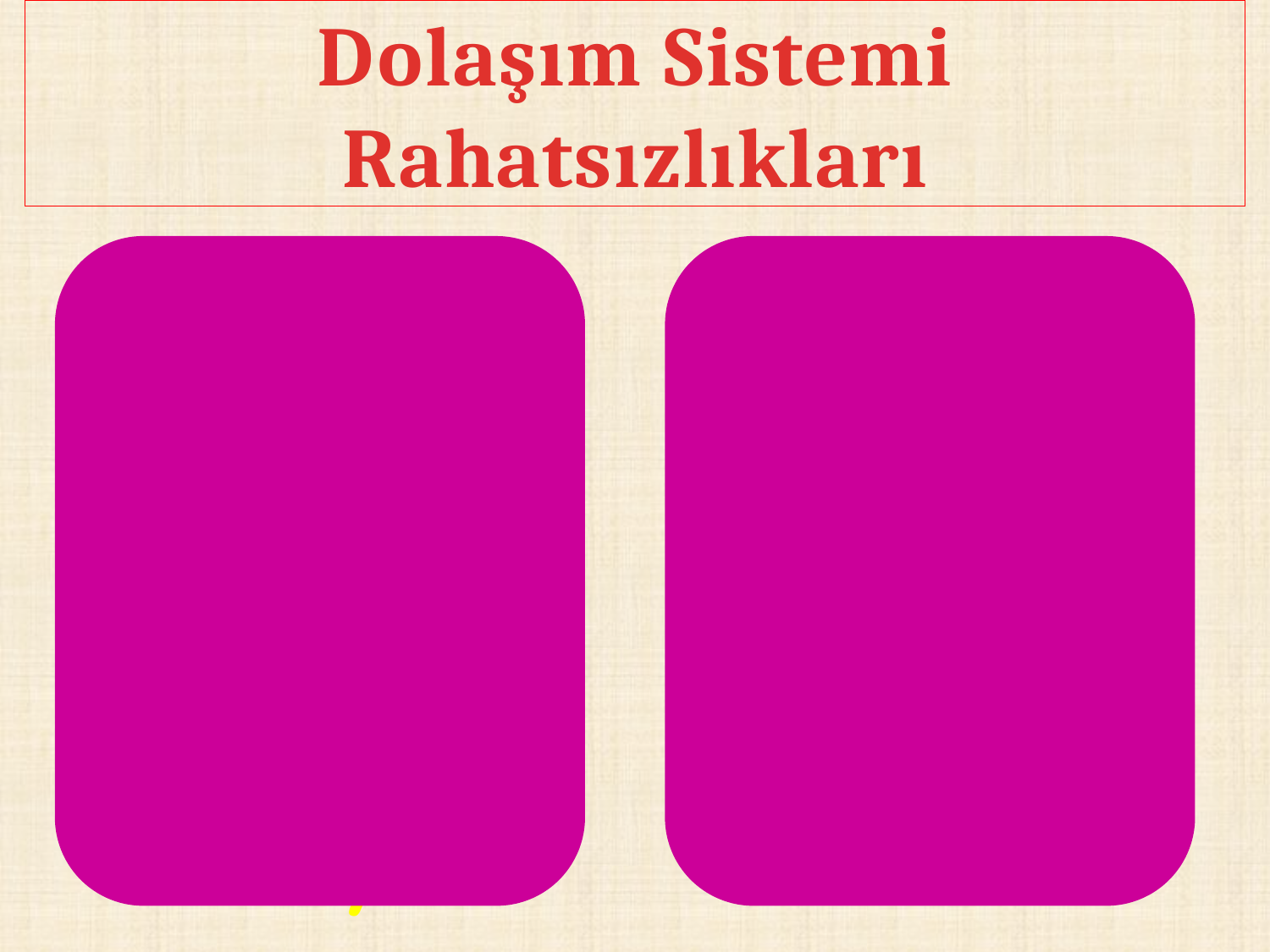

# Dolaşım Sistemi Rahatsızlıkları

Kalp krizi
Damar tıkanıklığı
Damar sertliği
Varis
Tansiyon
Kalp yetmezliği
Kalp romatizması
Lösemi
Hemofili
Anemi